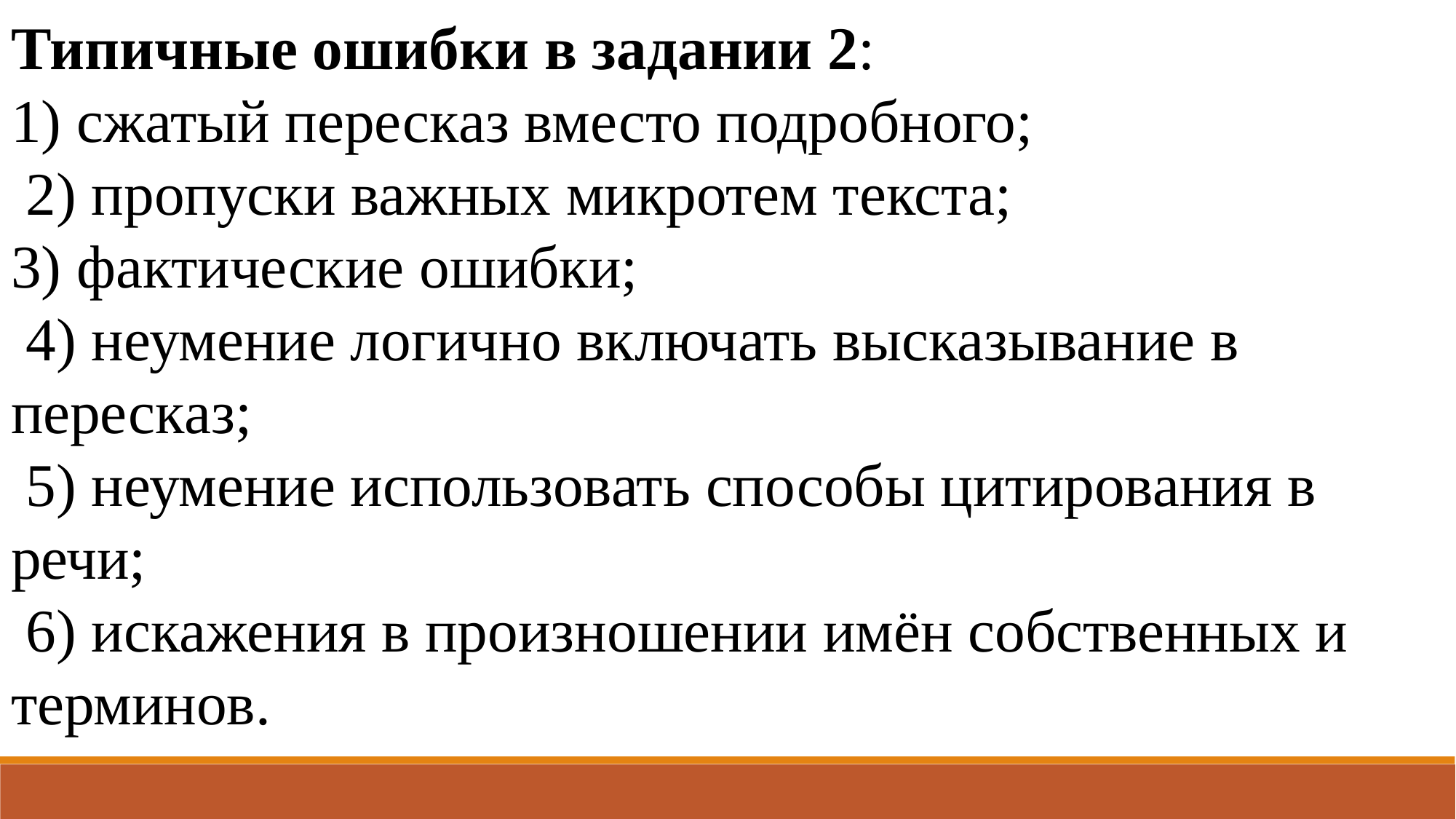

Типичные ошибки в задании 2:
1) сжатый пересказ вместо подробного;
 2) пропуски важных микротем текста;
3) фактические ошибки;
 4) неумение логично включать высказывание в пересказ;
 5) неумение использовать способы цитирования в речи;
 6) искажения в произношении имён собственных и терминов.